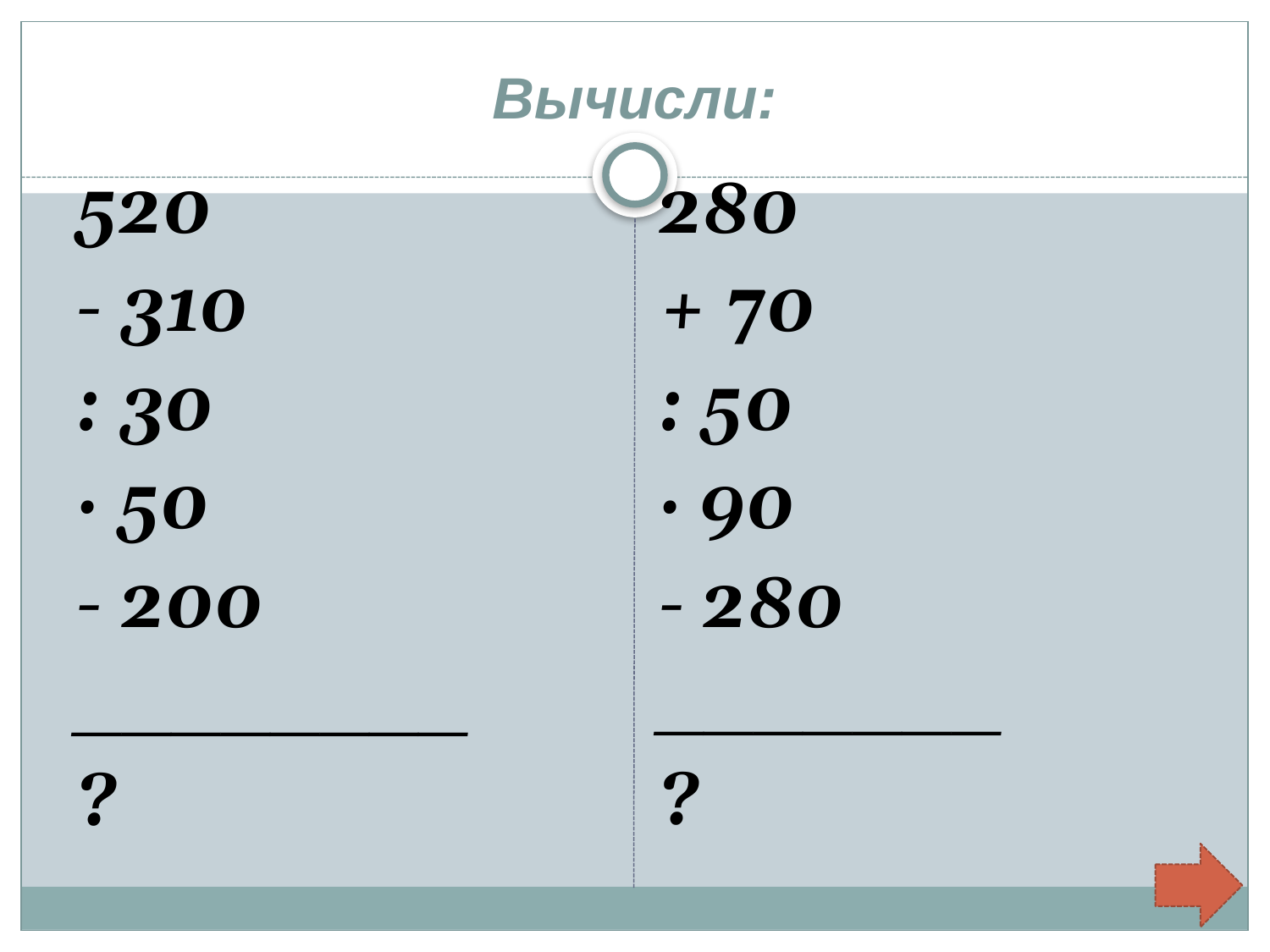

# Вычисли:
520
- 310
: 30
· 50
- 200
________
?
280
+ 70
: 50
· 90
- 280
_______
?